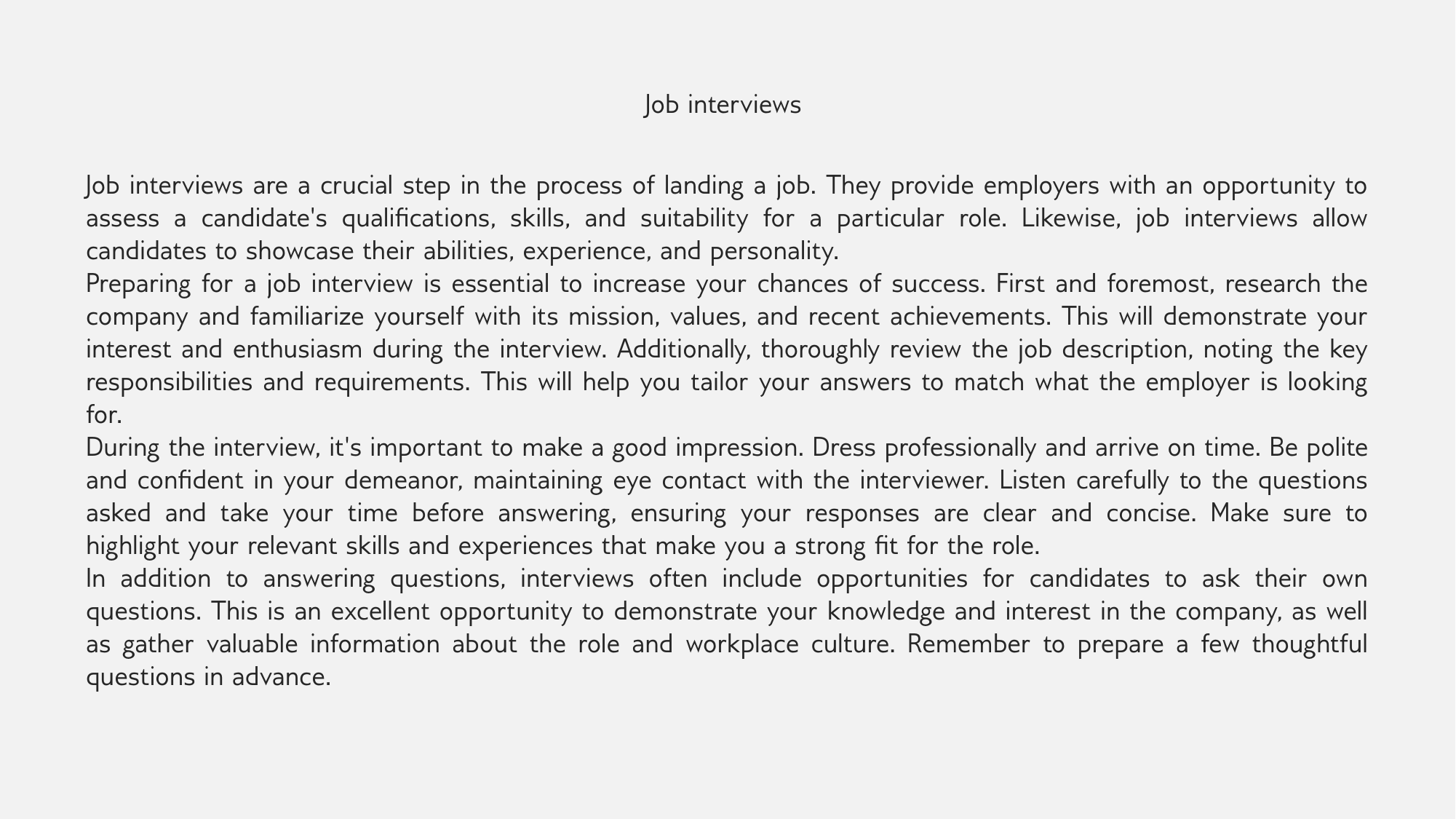

Job interviews

Job interviews are a crucial step in the process of landing a job. They provide employers with an opportunity to assess a candidate's qualifications, skills, and suitability for a particular role. Likewise, job interviews allow candidates to showcase their abilities, experience, and personality.
Preparing for a job interview is essential to increase your chances of success. First and foremost, research the company and familiarize yourself with its mission, values, and recent achievements. This will demonstrate your interest and enthusiasm during the interview. Additionally, thoroughly review the job description, noting the key responsibilities and requirements. This will help you tailor your answers to match what the employer is looking for.
During the interview, it's important to make a good impression. Dress professionally and arrive on time. Be polite and confident in your demeanor, maintaining eye contact with the interviewer. Listen carefully to the questions asked and take your time before answering, ensuring your responses are clear and concise. Make sure to highlight your relevant skills and experiences that make you a strong fit for the role.
In addition to answering questions, interviews often include opportunities for candidates to ask their own questions. This is an excellent opportunity to demonstrate your knowledge and interest in the company, as well as gather valuable information about the role and workplace culture. Remember to prepare a few thoughtful questions in advance.